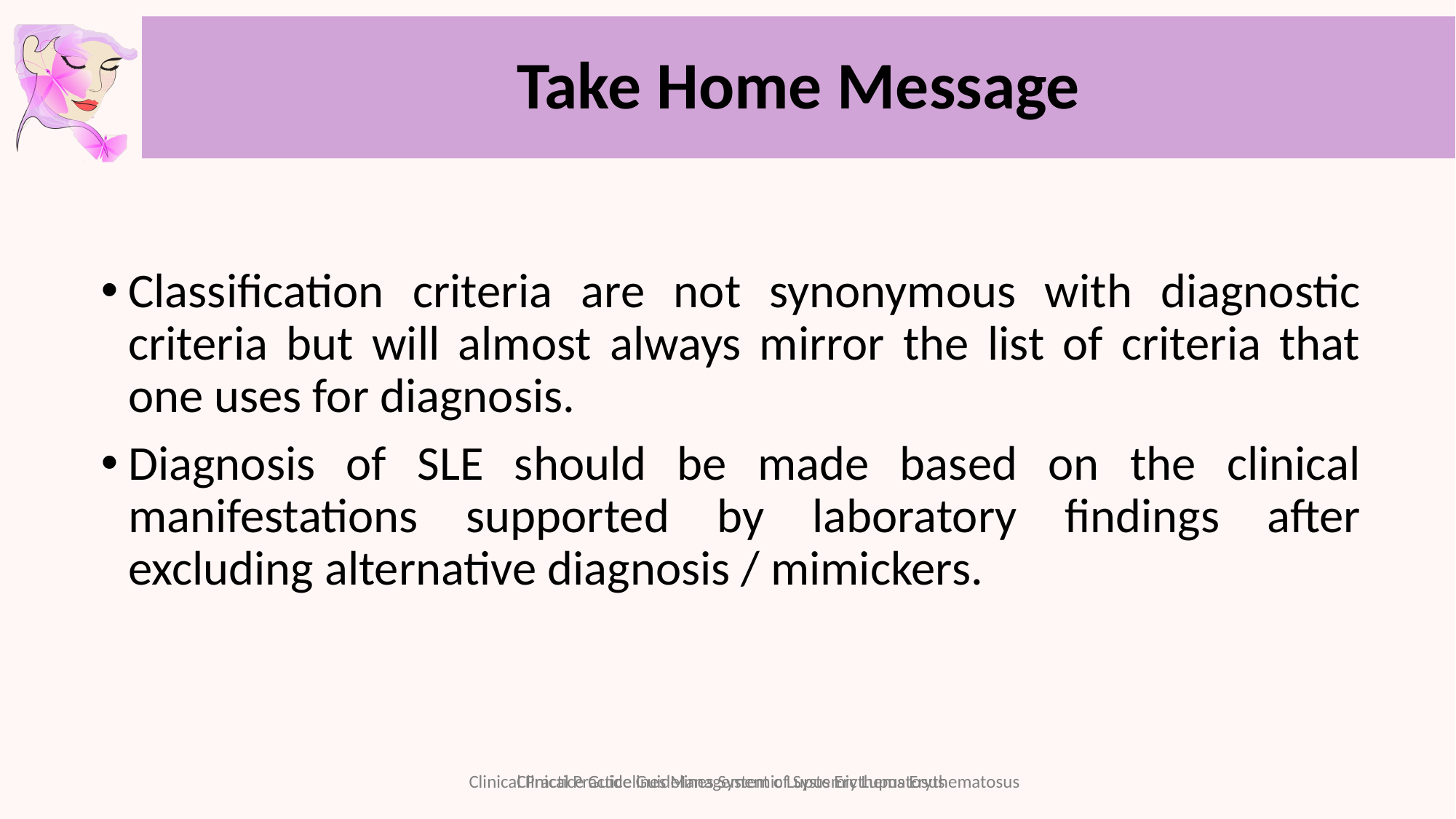

# Take Home Message
Classification criteria are not synonymous with diagnostic criteria but will almost always mirror the list of criteria that one uses for diagnosis.
Diagnosis of SLE should be made based on the clinical manifestations supported by laboratory findings after excluding alternative diagnosis / mimickers.

Clinical Practice Guidelines Systemic Lupus Erythematosus